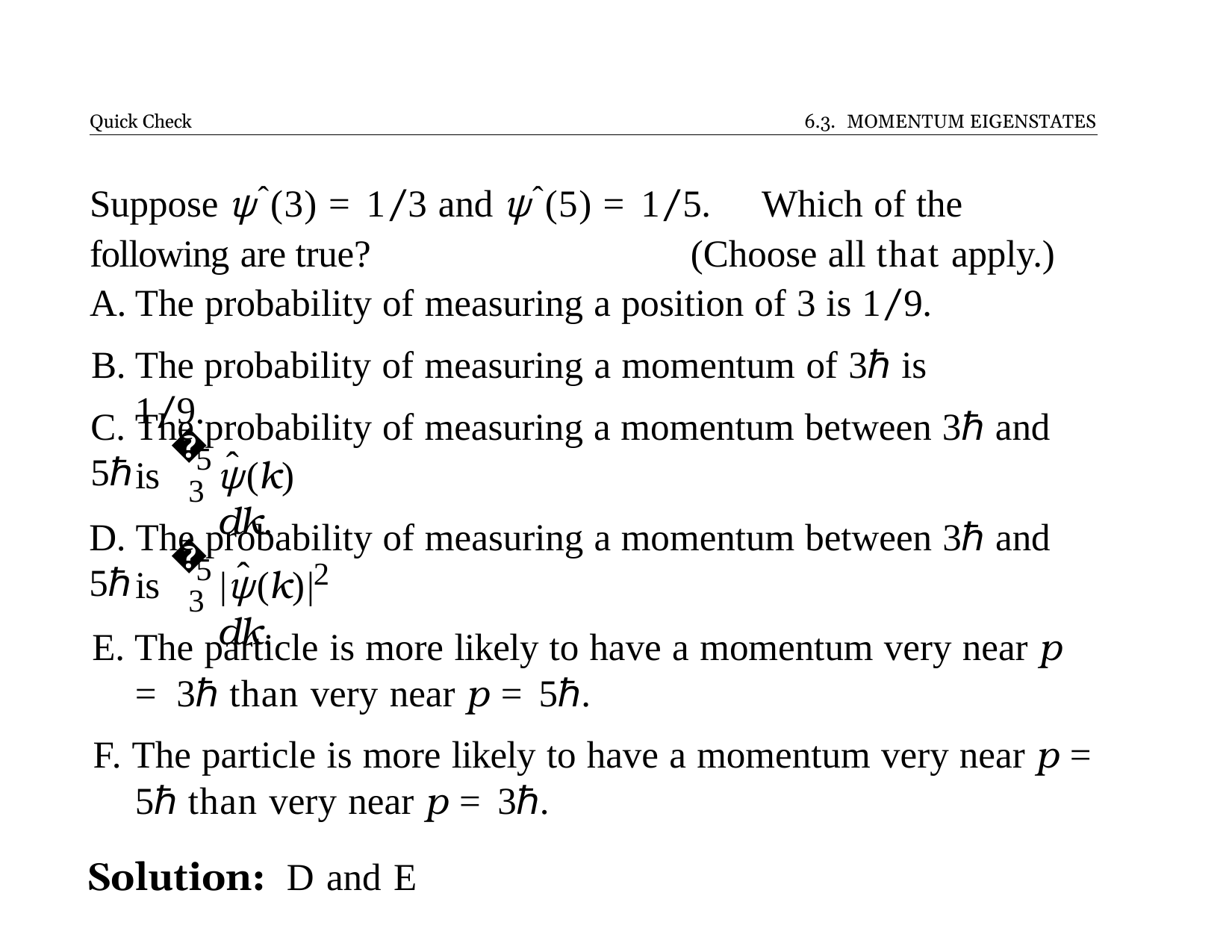

Quick Check	6.3. MOMENTUM EIGENSTATES

# Suppose ψˆ(3) = 1/3 and ψˆ(5) = 1/5.	Which of the following are true?	(Choose all that apply.)
The probability of measuring a position of 3 is 1/9.
The probability of measuring a momentum of 3ℏ is 1/9.
C. The probability of measuring a momentum between 3ℏ and 5ℏ
�
5
ˆ
is
ψ(k) dk.
3
D. The probability of measuring a momentum between 3ℏ and 5ℏ
�
5
ˆ
2
is
|ψ(k)|	dk.
3
E. The particle is more likely to have a momentum very near p = 3ℏ than very near p = 5ℏ.
F. The particle is more likely to have a momentum very near p = 5ℏ than very near p = 3ℏ.
Solution:	D and E